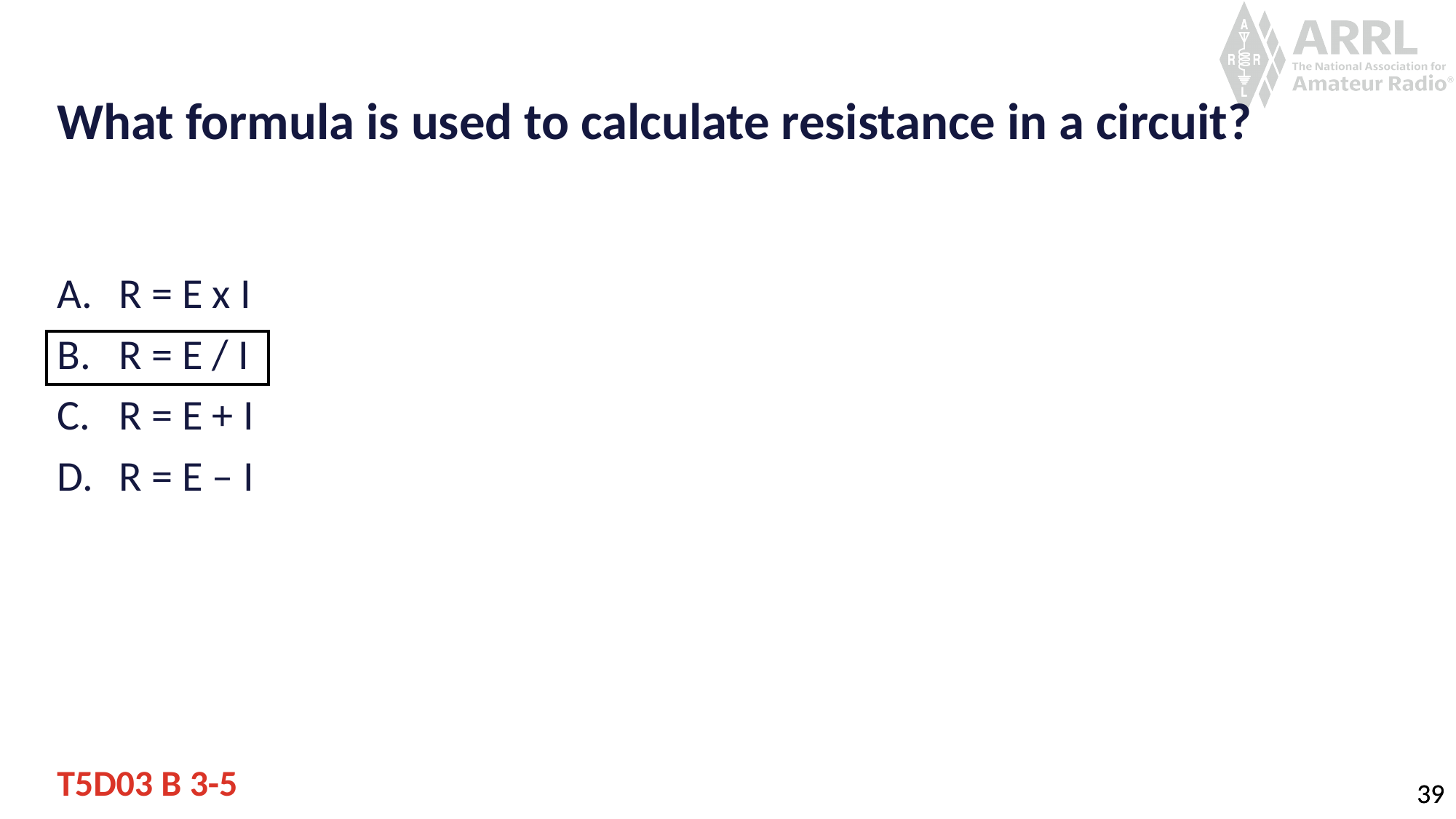

# What formula is used to calculate resistance in a circuit?
R = E x I
R = E / I
R = E + I
R = E – I

T5D03 B 3-5